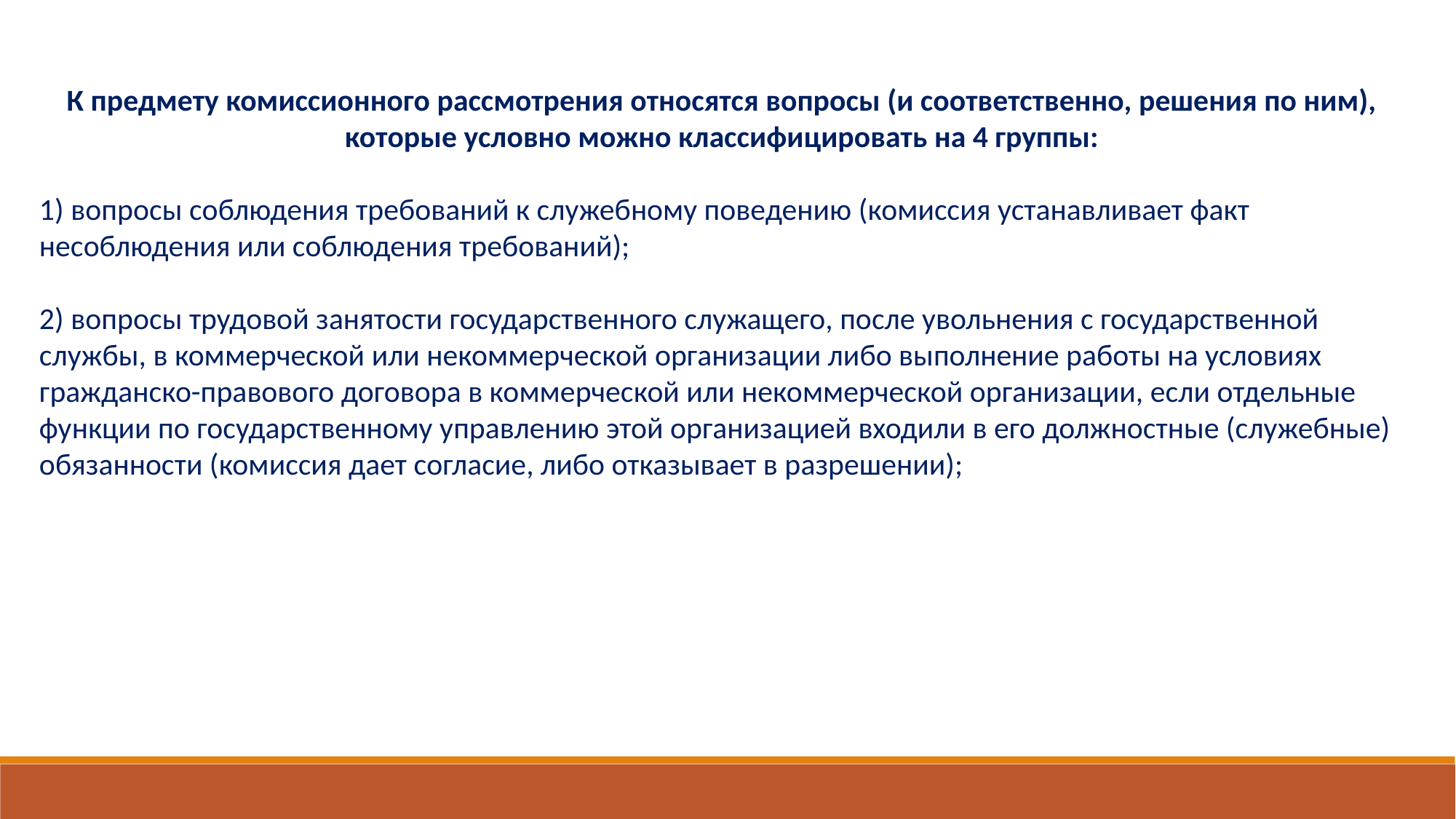

К предмету комиссионного рассмотрения относятся вопросы (и соответственно, решения по ним), которые условно можно классифицировать на 4 группы:

1) вопросы соблюдения требований к служебному поведению (комиссия устанавливает факт несоблюдения или соблюдения требований);

2) вопросы трудовой занятости государственного служащего, после увольнения с государственной службы, в коммерческой или некоммерческой организации либо выполнение работы на условиях гражданско-правового договора в коммерческой или некоммерческой организации, если отдельные функции по государственному управлению этой организацией входили в его должностные (служебные) обязанности (комиссия дает согласие, либо отказывает в разрешении);